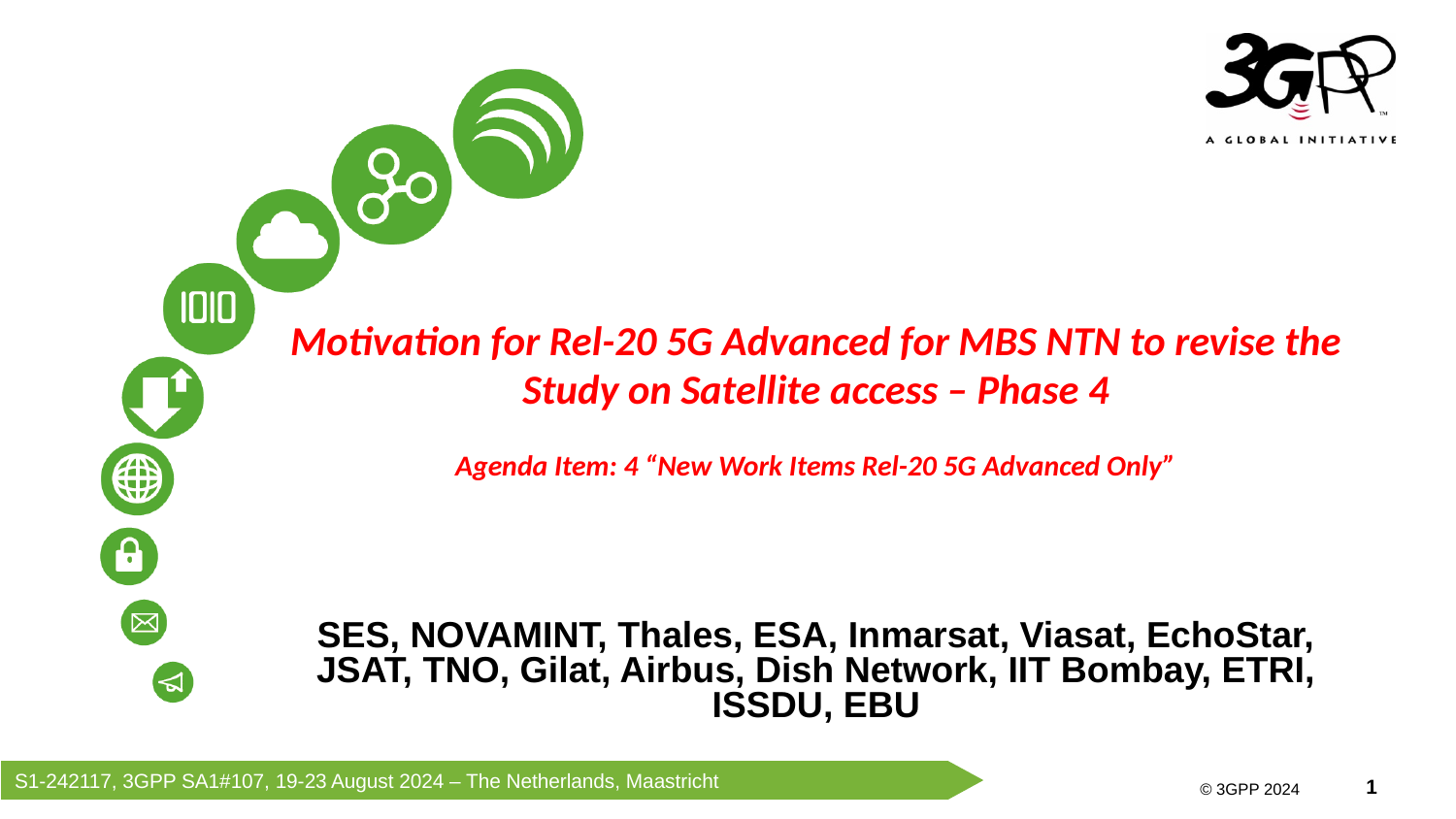

Motivation for Rel-20 5G Advanced for MBS NTN to revise the Study on Satellite access – Phase 4

Agenda Item: 4 “New Work Items Rel-20 5G Advanced Only”

SES, NOVAMINT, Thales, ESA, Inmarsat, Viasat, EchoStar, JSAT, TNO, Gilat, Airbus, Dish Network, IIT Bombay, ETRI, ISSDU, EBU
S1-242117, 3GPP SA1#107, 19-23 August 2024 – The Netherlands, Maastricht

© 3GPP 2024